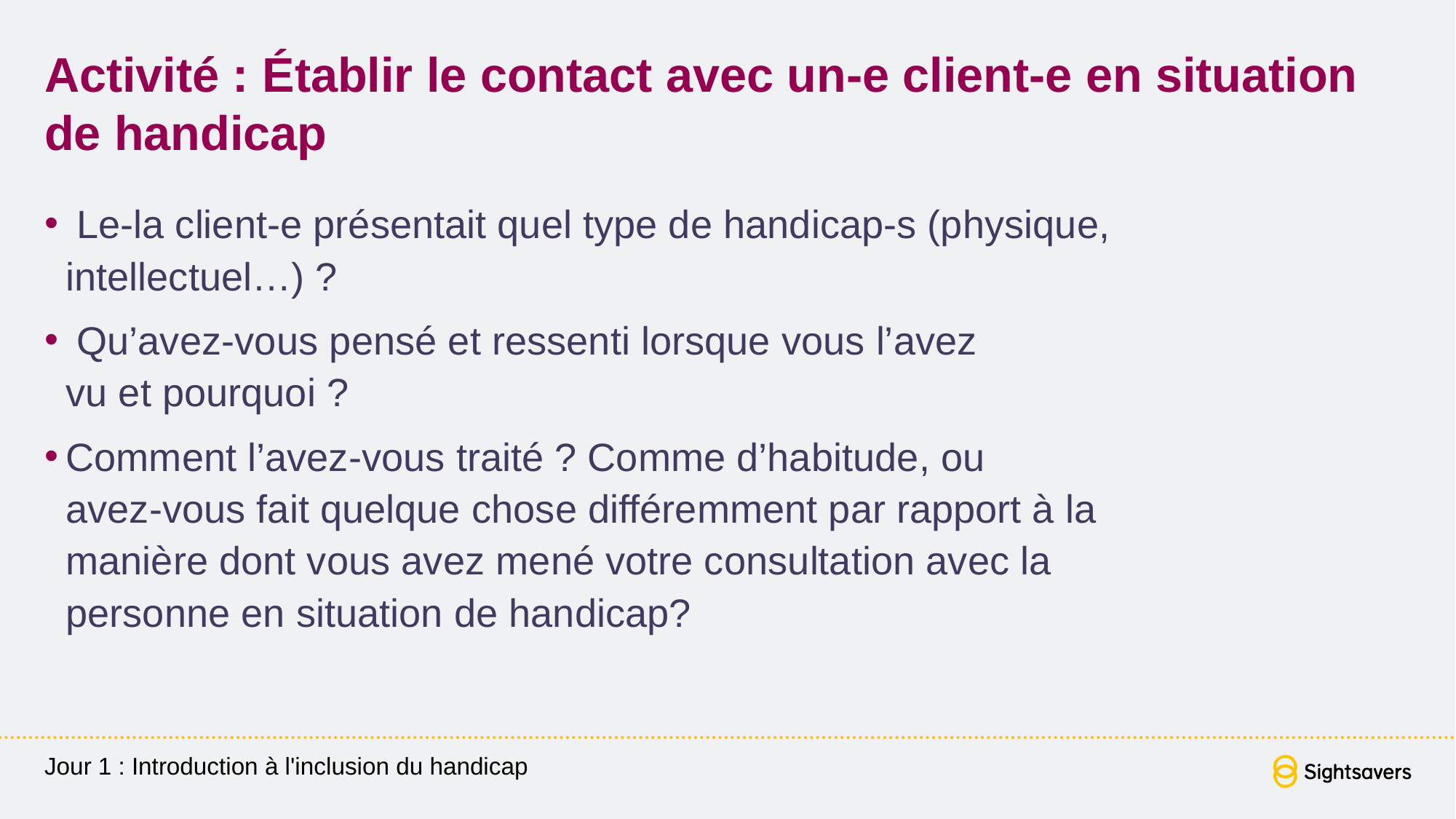

# Activité : Établir le contact avec un-e client-e en situation de handicap
 Le-la client-e présentait quel type de handicap-s (physique, intellectuel…) ?
 Qu’avez-vous pensé et ressenti lorsque vous l’avez
vu et pourquoi ?
Comment l’avez-vous traité ? Comme d’habitude, ou
avez-vous fait quelque chose différemment par rapport à la manière dont vous avez mené votre consultation avec la personne en situation de handicap?
Jour 1 : Introduction à l'inclusion du handicap